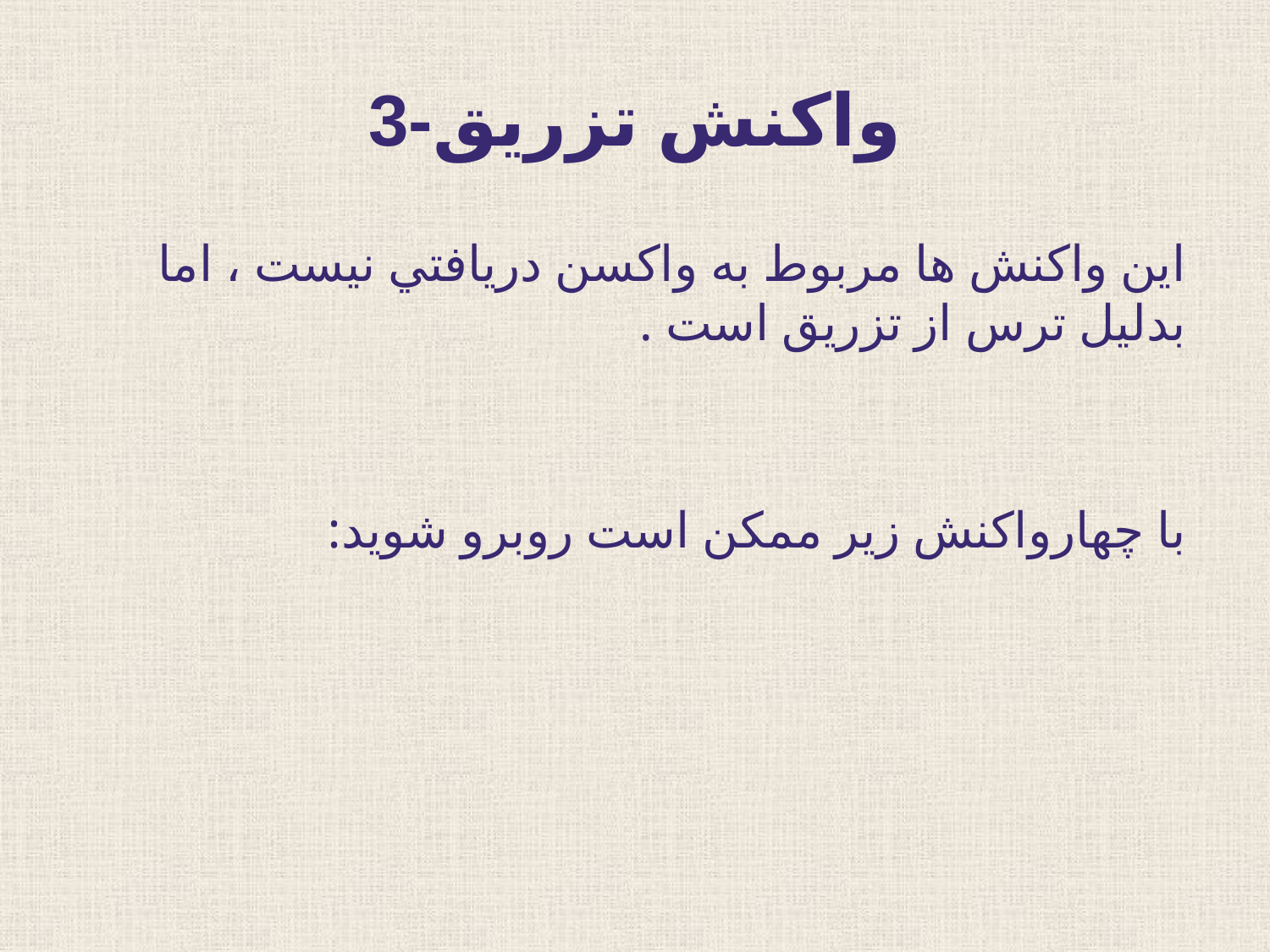

# 3-واکنش تزریق
اين واكنش ها مربوط به واكسن دريافتي نيست ، اما بدليل ترس از تزريق است .

با چهارواكنش زير ممكن است روبرو شويد: